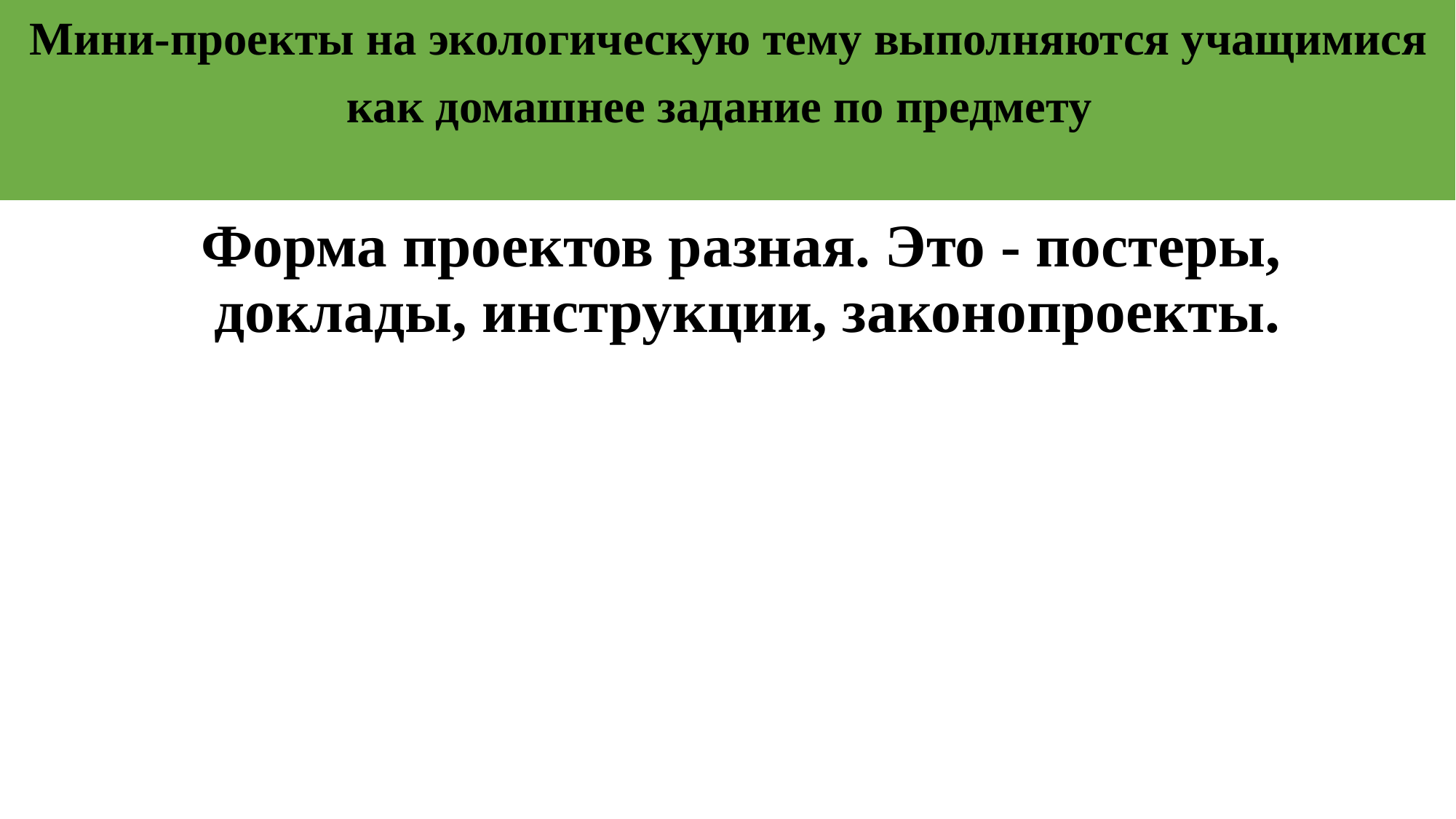

# Мини-проекты на экологическую тему выполняются учащимися как домашнее задание по предмету
Форма проектов разная. Это - постеры, доклады, инструкции, законопроекты.